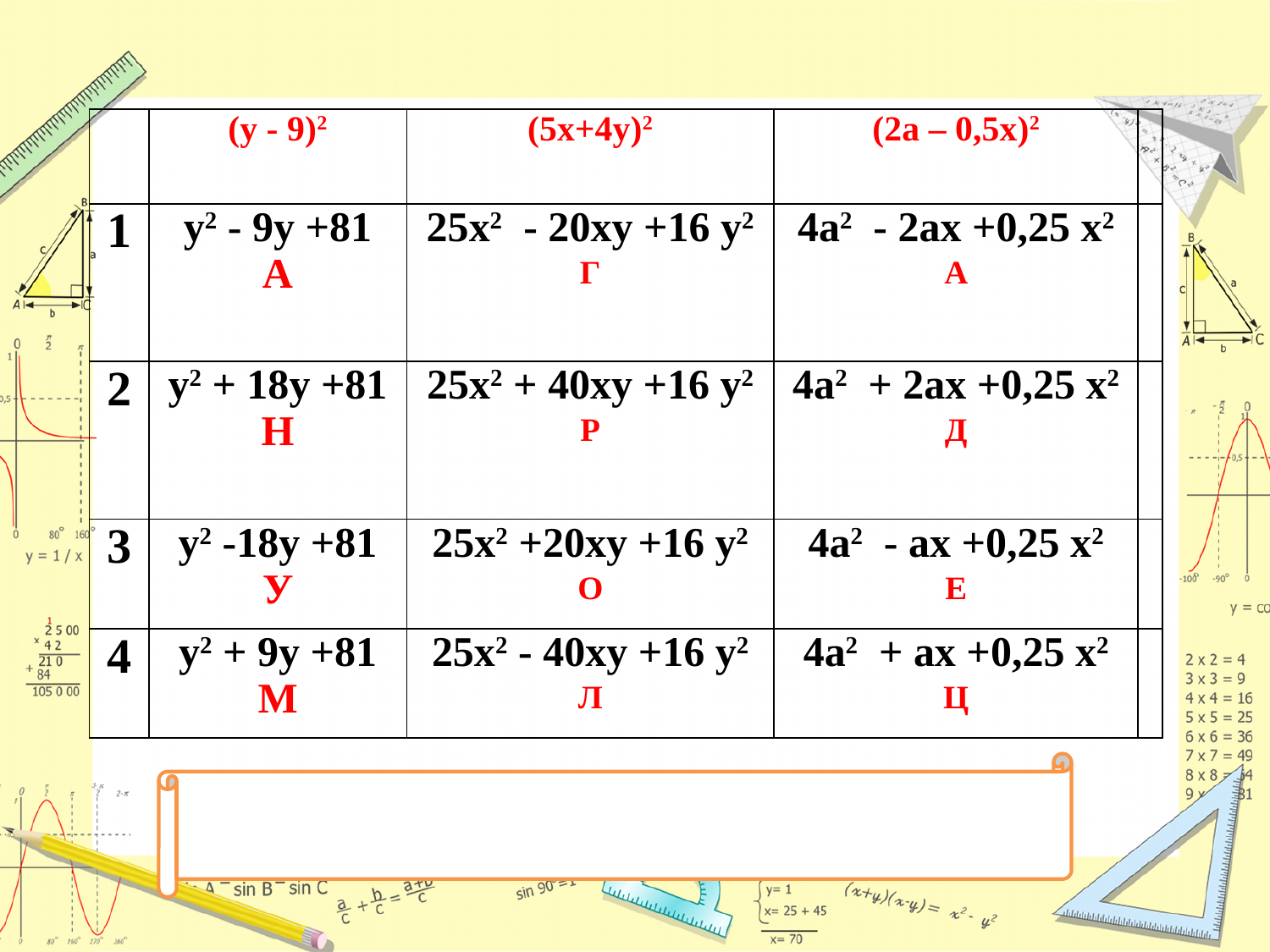

|  | (y - 9)2 | (5x+4y)2 | (2a – 0,5x)2 |  |
| --- | --- | --- | --- | --- |
| 1 | y2 - 9y +81 А | 25x2 - 20xy +16 y2 Г | 4a2 - 2ax +0,25 x2 А |  |
| 2 | y2 + 18y +81 Н | 25x2 + 40xy +16 y2 Р | 4a2 + 2ax +0,25 x2 Д |  |
| 3 | y2 -18y +81 У | 25x2 +20xy +16 y2 О | 4a2 - ax +0,25 x2 Е |  |
| 4 | y2 + 9y +81 М | 25x2 - 40xy +16 y2 Л | 4a2 + ax +0,25 x2 Ц |  |

   У                     Р                     А